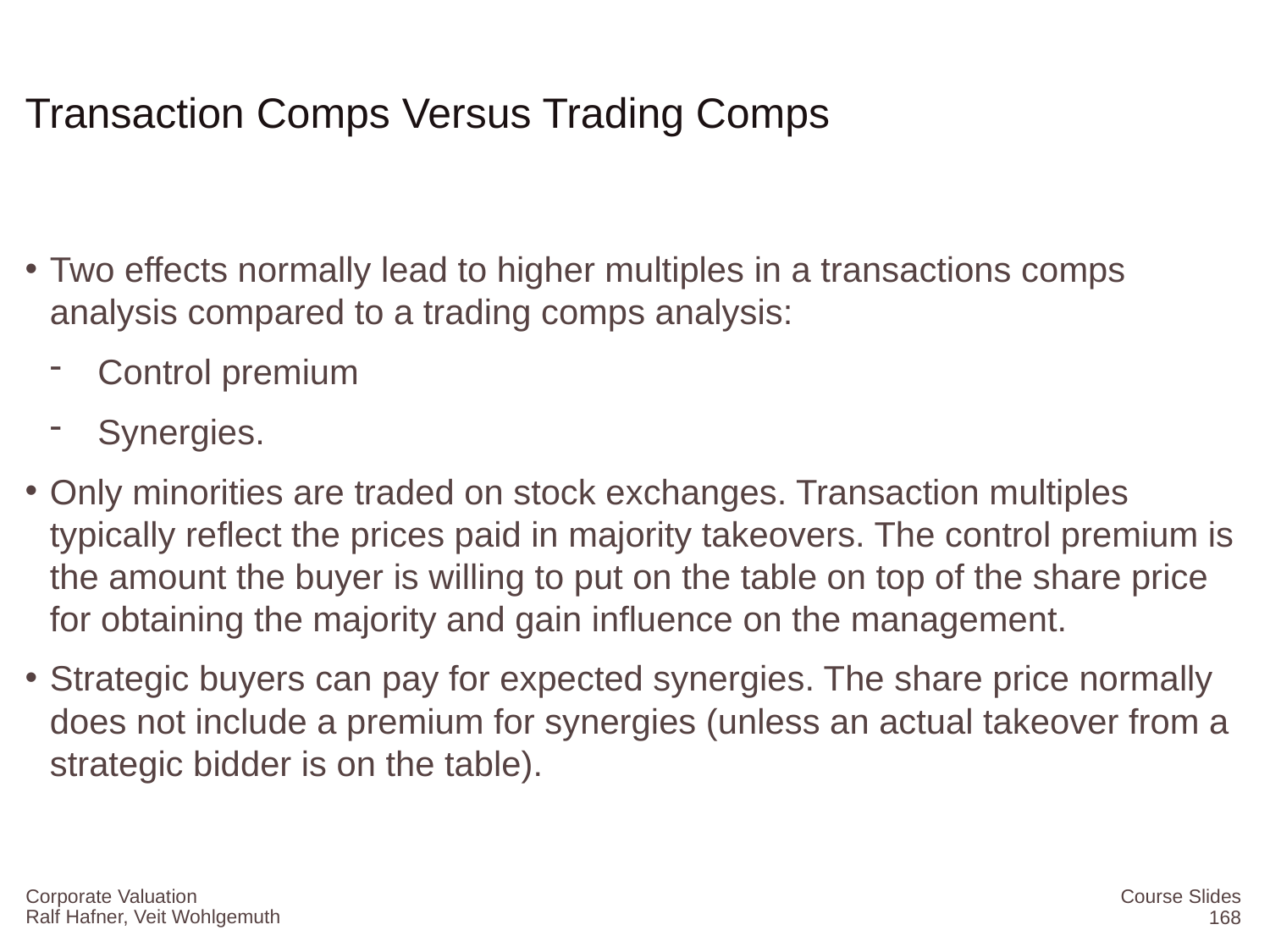

# Transaction Comps Versus Trading Comps
Two effects normally lead to higher multiples in a transactions comps analysis compared to a trading comps analysis:
Control premium
Synergies.
Only minorities are traded on stock exchanges. Transaction multiples typically reflect the prices paid in majority takeovers. The control premium is the amount the buyer is willing to put on the table on top of the share price for obtaining the majority and gain influence on the management.
Strategic buyers can pay for expected synergies. The share price normally does not include a premium for synergies (unless an actual takeover from a strategic bidder is on the table).

Corporate Valuation
Course Slides
168